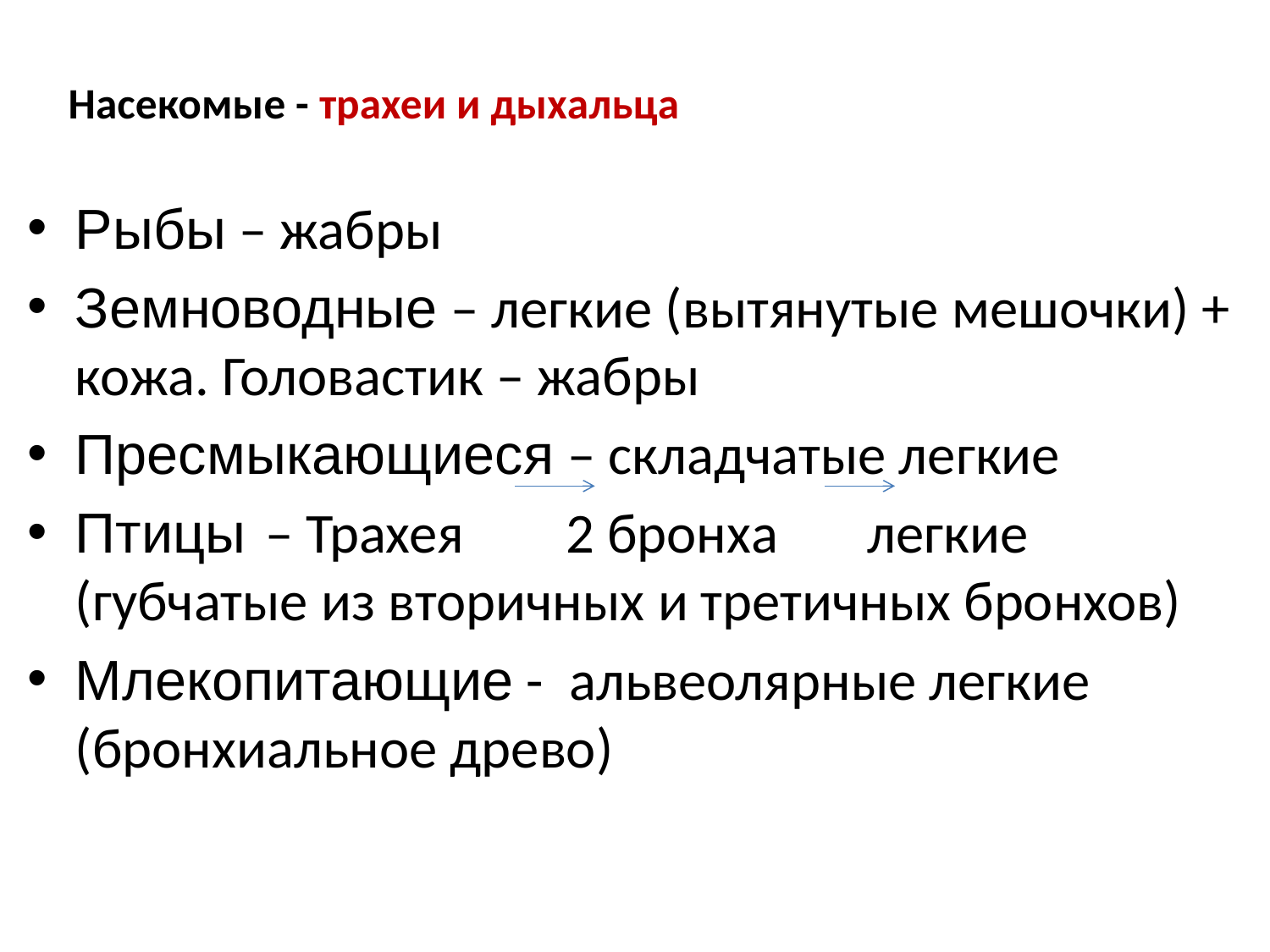

# Насекомые - трахеи и дыхальца
Рыбы – жабры
Земноводные – легкие (вытянутые мешочки) + кожа. Головастик – жабры
Пресмыкающиеся – складчатые легкие
Птицы – Трахея        2 бронха       легкие (губчатые из вторичных и третичных бронхов)
Млекопитающие -  альвеолярные легкие (бронхиальное древо)